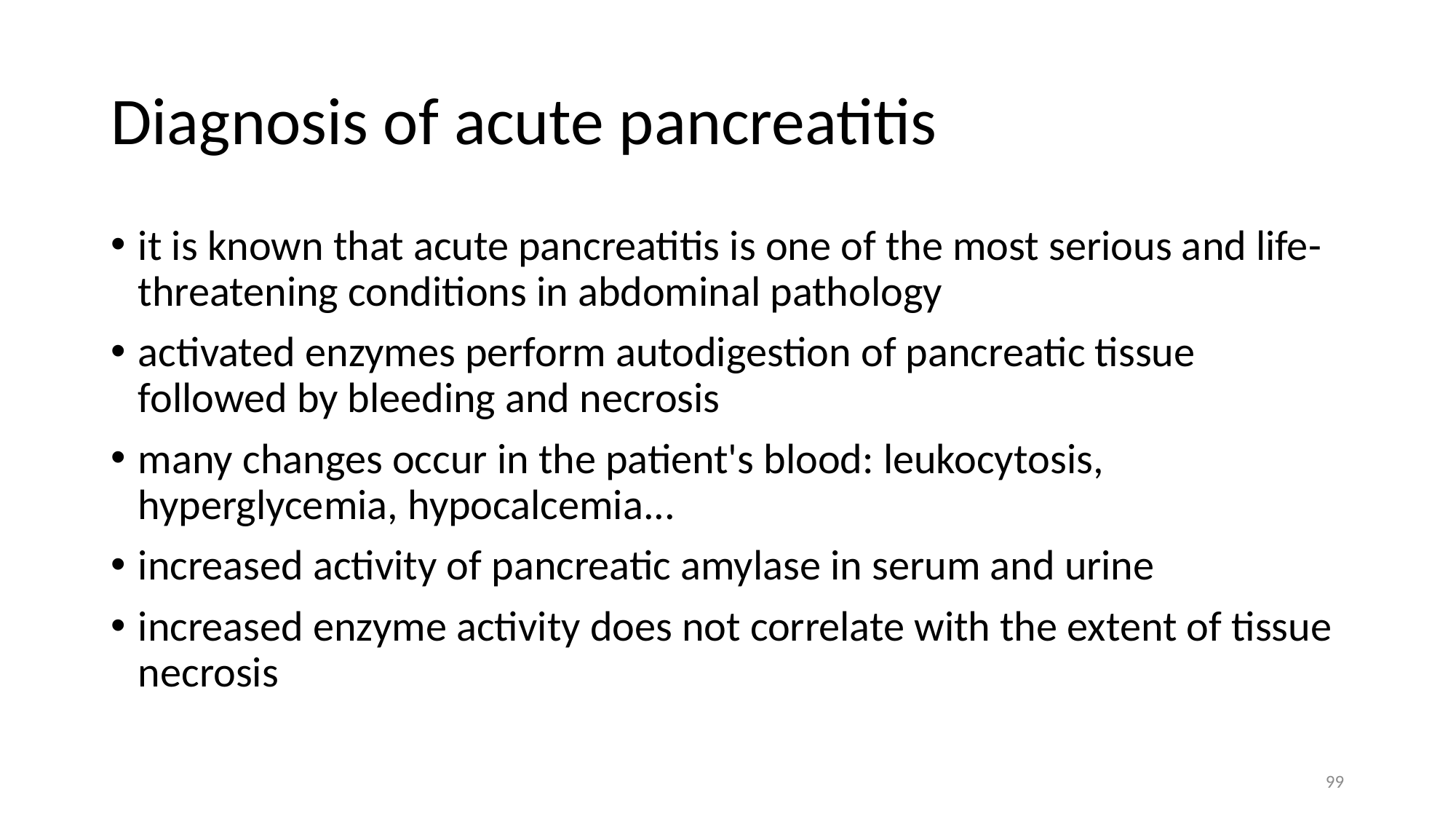

# Diagnosis of acute pancreatitis
it is known that acute pancreatitis is one of the most serious and life-threatening conditions in abdominal pathology
activated enzymes perform autodigestion of pancreatic tissue followed by bleeding and necrosis
many changes occur in the patient's blood: leukocytosis, hyperglycemia, hypocalcemia...
increased activity of pancreatic amylase in serum and urine
increased enzyme activity does not correlate with the extent of tissue necrosis
99